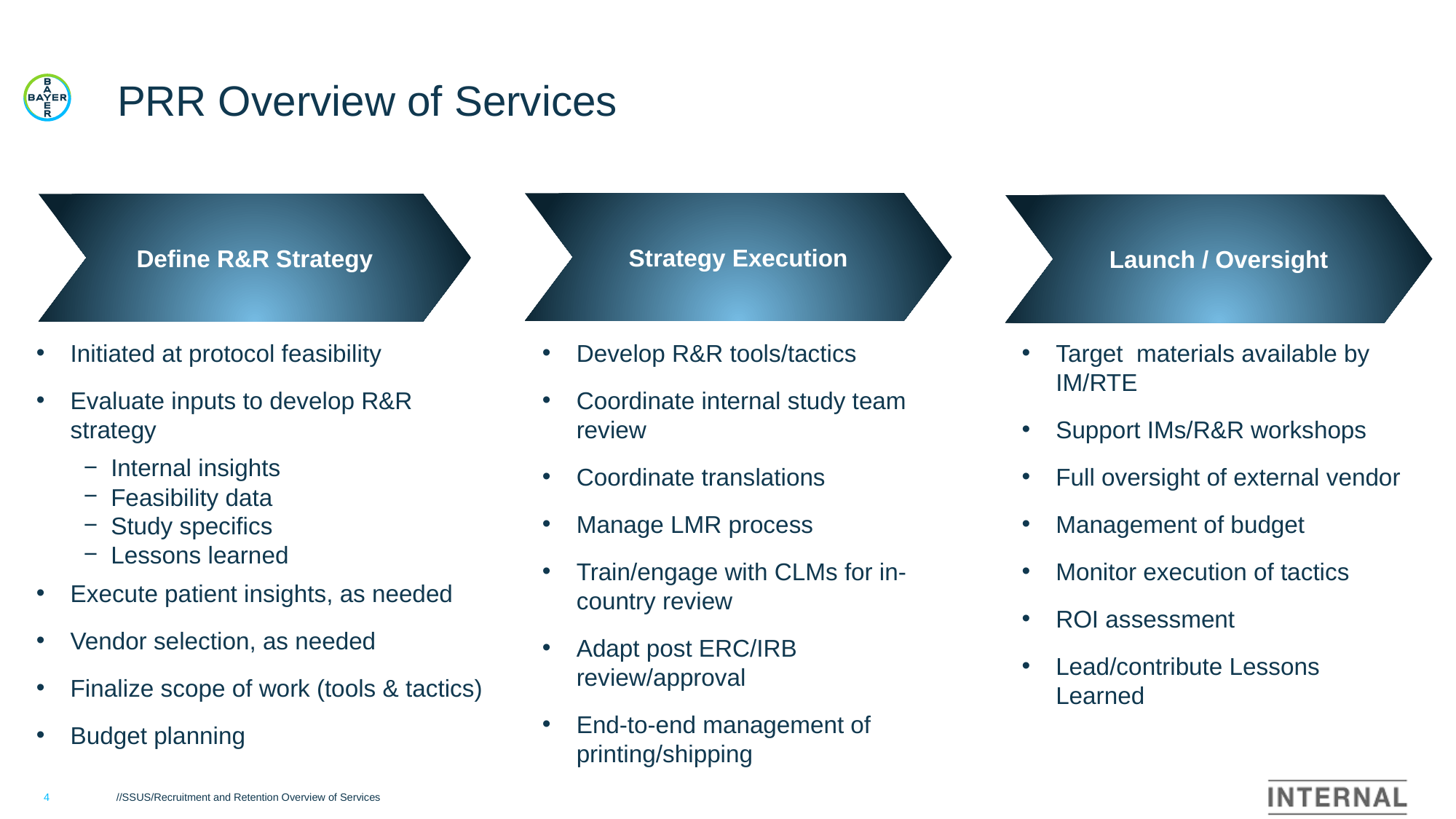

# PRR Overview of Services
Strategy Execution
Develop R&R tools/tactics
Coordinate internal study team review
Coordinate translations
Manage LMR process
Train/engage with CLMs for in-country review
Adapt post ERC/IRB review/approval
End-to-end management of printing/shipping

Define R&R Strategy

Initiated at protocol feasibility
Evaluate inputs to develop R&R strategy
Internal insights
Feasibility data
Study specifics
Lessons learned
Execute patient insights, as needed
Vendor selection, as needed
Finalize scope of work (tools & tactics)
Budget planning
Launch / Oversight
Target  materials available by IM/RTE
Support IMs/R&R workshops
Full oversight of external vendor
Management of budget
Monitor execution of tactics
ROI assessment
Lead/contribute Lessons Learned

4
//SSUS/Recruitment and Retention Overview of Services